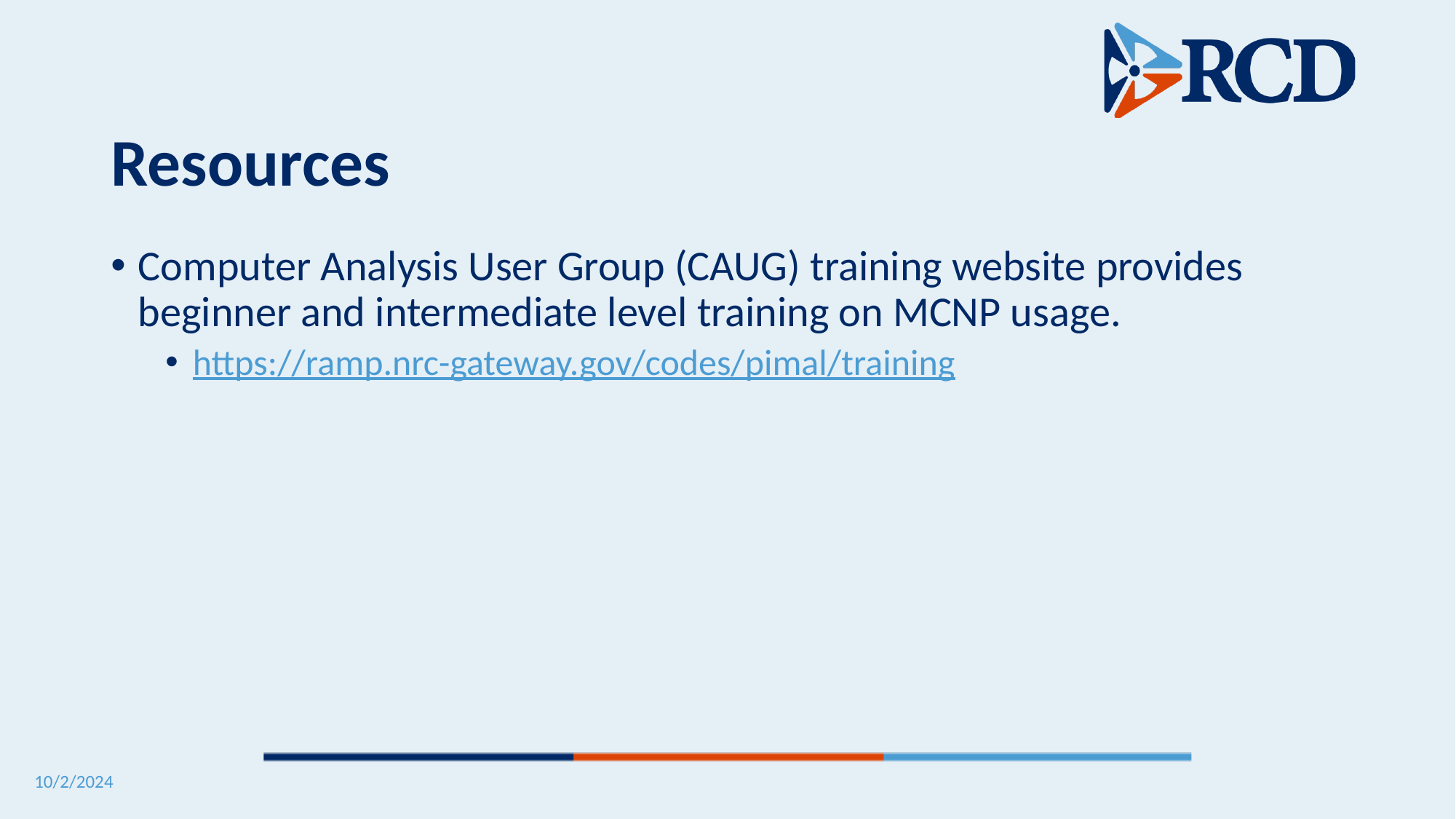

# Resources
Computer Analysis User Group (CAUG) training website provides beginner and intermediate level training on MCNP usage.
https://ramp.nrc-gateway.gov/codes/pimal/training
10/2/2024